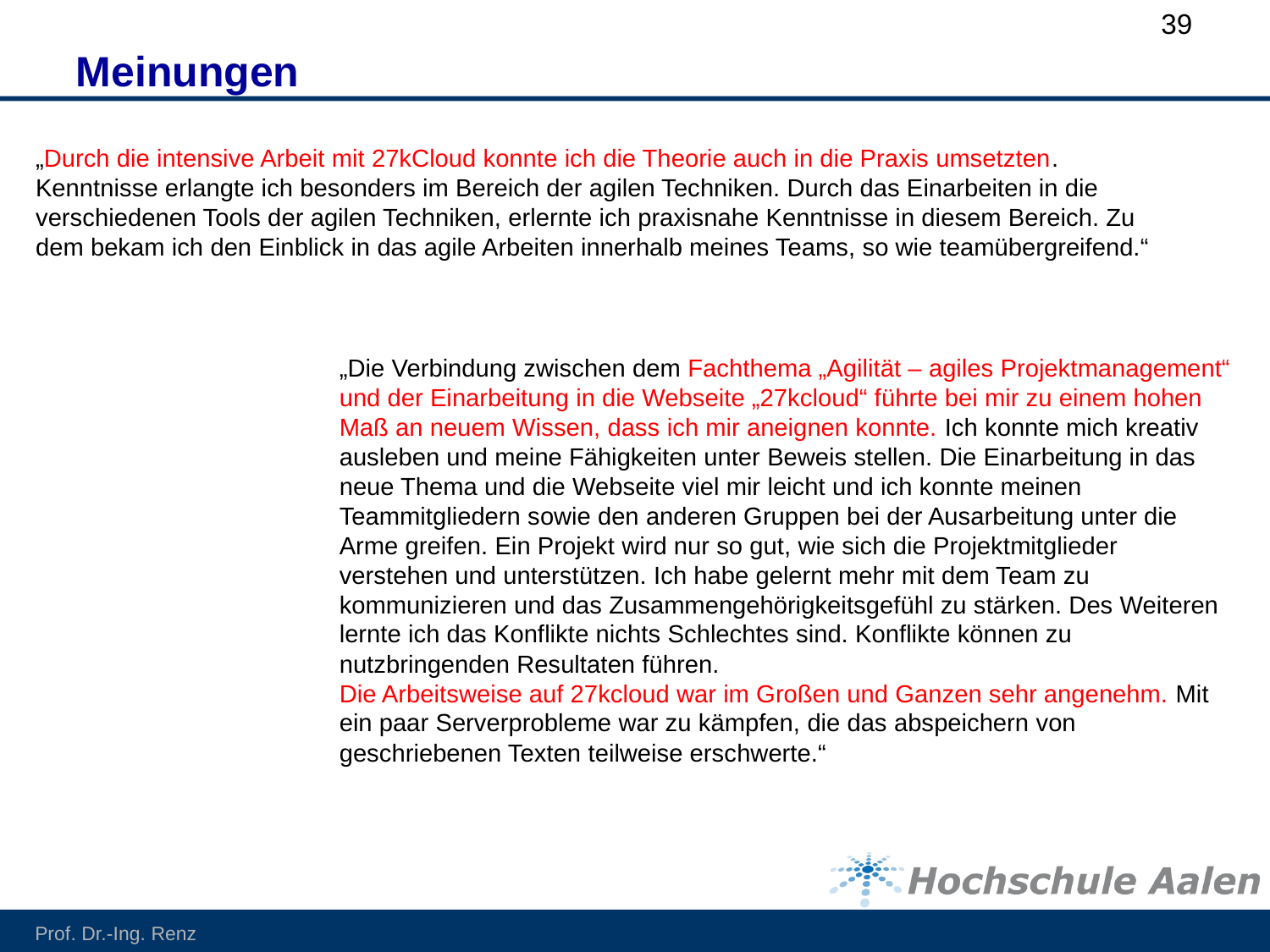

# Meinungen
„Durch die intensive Arbeit mit 27kCloud konnte ich die Theorie auch in die Praxis umsetzten. Kenntnisse erlangte ich besonders im Bereich der agilen Techniken. Durch das Einarbeiten in die verschiedenen Tools der agilen Techniken, erlernte ich praxisnahe Kenntnisse in diesem Bereich. Zu dem bekam ich den Einblick in das agile Arbeiten innerhalb meines Teams, so wie teamübergreifend.“
„Die Verbindung zwischen dem Fachthema „Agilität – agiles Projektmanagement“ und der Einarbeitung in die Webseite „27kcloud“ führte bei mir zu einem hohen Maß an neuem Wissen, dass ich mir aneignen konnte. Ich konnte mich kreativ ausleben und meine Fähigkeiten unter Beweis stellen. Die Einarbeitung in das neue Thema und die Webseite viel mir leicht und ich konnte meinen Teammitgliedern sowie den anderen Gruppen bei der Ausarbeitung unter die Arme greifen. Ein Projekt wird nur so gut, wie sich die Projektmitglieder verstehen und unterstützen. Ich habe gelernt mehr mit dem Team zu kommunizieren und das Zusammengehörigkeitsgefühl zu stärken. Des Weiteren lernte ich das Konflikte nichts Schlechtes sind. Konflikte können zu nutzbringenden Resultaten führen.
Die Arbeitsweise auf 27kcloud war im Großen und Ganzen sehr angenehm. Mit ein paar Serverprobleme war zu kämpfen, die das abspeichern von geschriebenen Texten teilweise erschwerte.“
Prof. Dr.-Ing. Renz